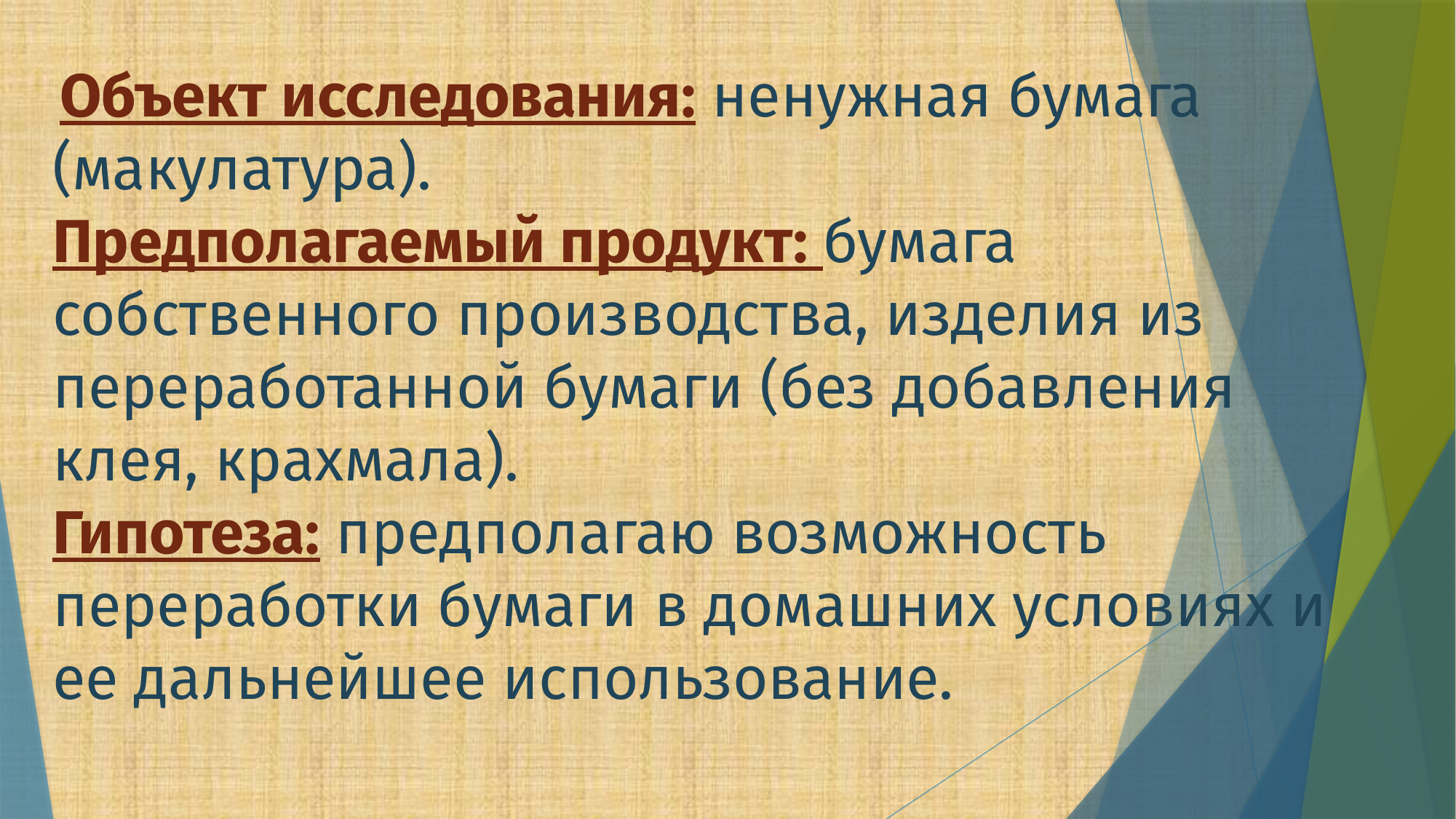

Объект исследования: ненужная бумага (макулатура).
Предполагаемый продукт: бумага собственного производства, изделия из переработанной бумаги (без добавления клея, крахмала).
Гипотеза: предполагаю возможность переработки бумаги в домашних условиях и ее дальнейшее использование.